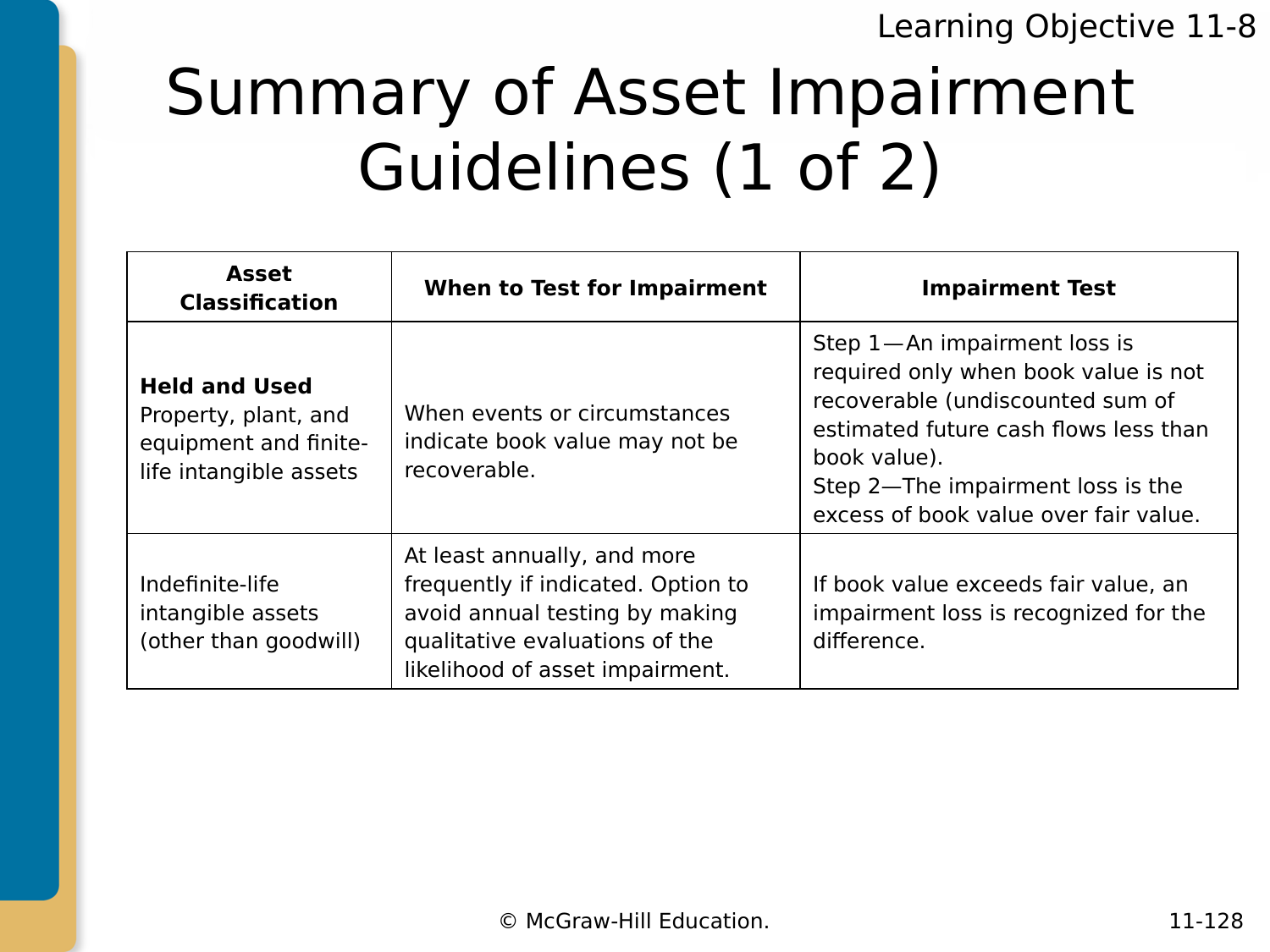

Learning Objective 11-8
# Summary of Asset Impairment Guidelines (1 of 2)
| Asset Classification | When to Test for Impairment | Impairment Test |
| --- | --- | --- |
| Held and Used Property, plant, and equipment and finite-life intangible assets | When events or circumstances indicate book value may not be recoverable. | Step 1—An impairment loss is required only when book value is not recoverable (undiscounted sum of estimated future cash flows less than book value). Step 2—The impairment loss is the excess of book value over fair value. |
| Indefinite-life intangible assets (other than goodwill) | At least annually, and more frequently if indicated. Option to avoid annual testing by making qualitative evaluations of the likelihood of asset impairment. | If book value exceeds fair value, an impairment loss is recognized for the difference. |